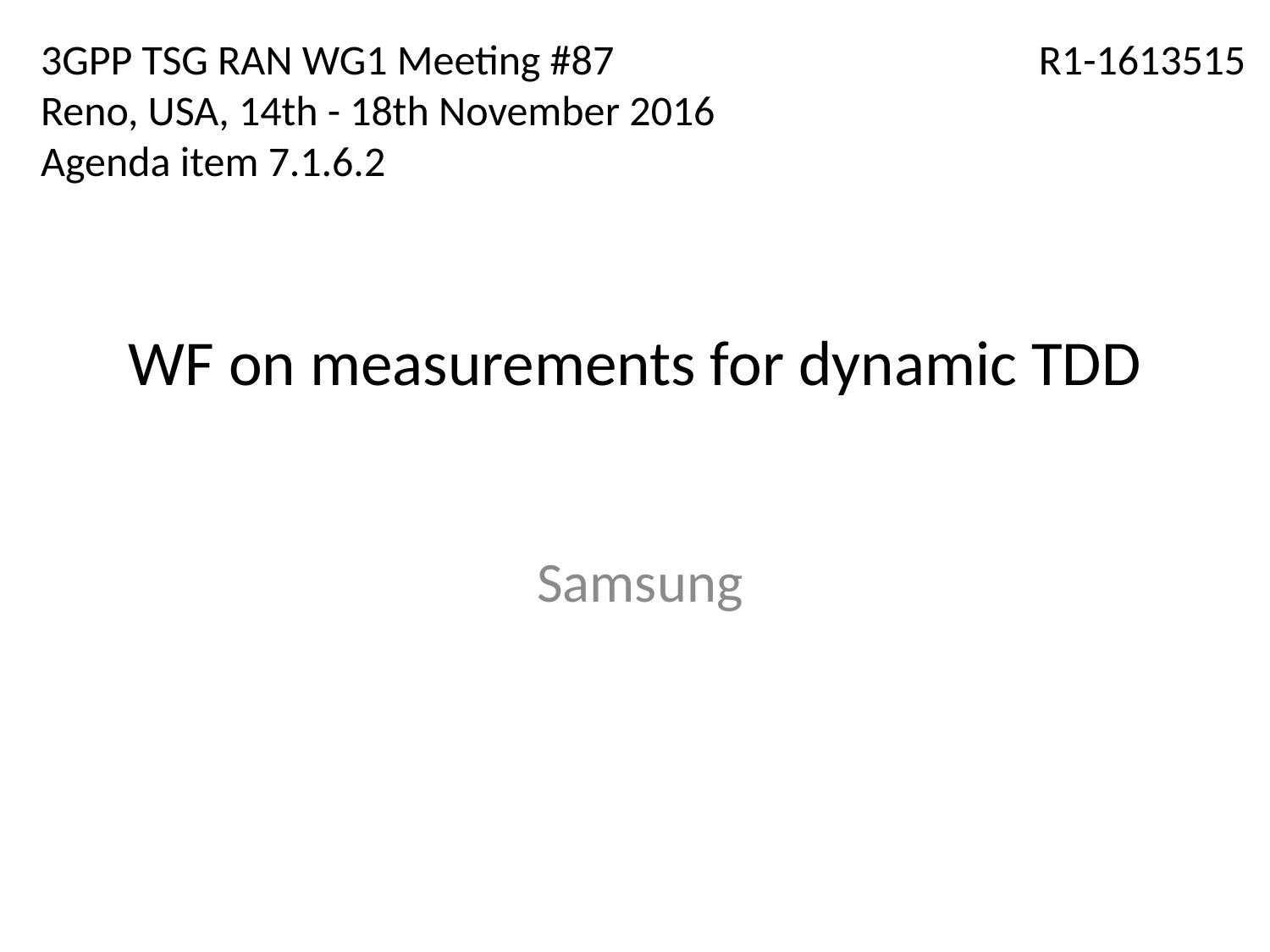

3GPP TSG RAN WG1 Meeting #87
Reno, USA, 14th - 18th November 2016
Agenda item 7.1.6.2
R1-1613515
# WF on measurements for dynamic TDD
Samsung